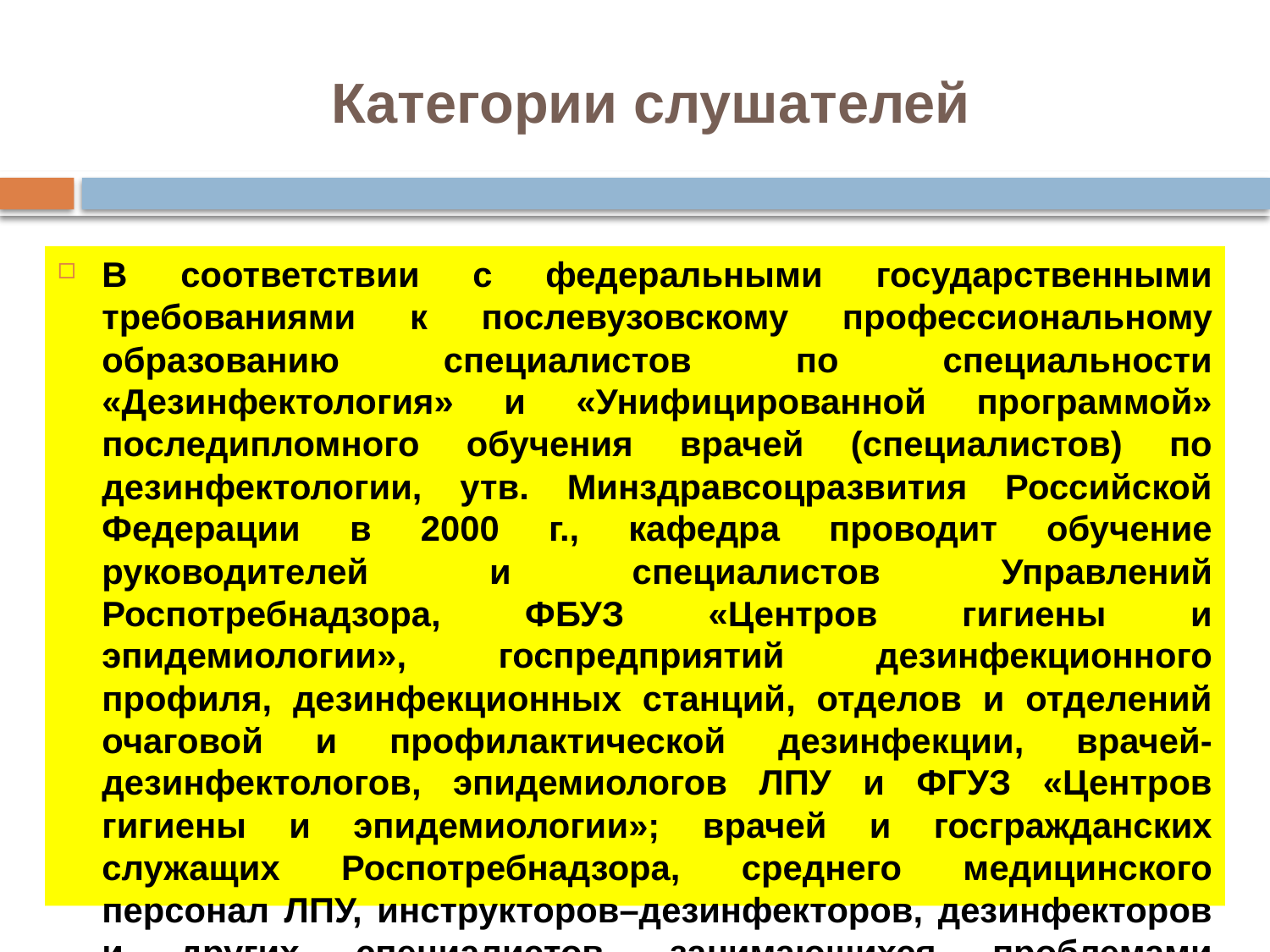

# Категории слушателей
В соответствии с федеральными государственными требованиями к послевузовскому профессиональному образованию специалистов по специальности «Дезинфектология» и «Унифицированной программой» последипломного обучения врачей (специалистов) по дезинфектологии, утв. Минздравсоцразвития Российской Федерации в 2000 г., кафедра проводит обучение руководителей и специалистов Управлений Роспотребнадзора, ФБУЗ «Центров гигиены и эпидемиологии», госпредприятий дезинфекционного профиля, дезинфекционных станций, отделов и отделений очаговой и профилактической дезинфекции, врачей-дезинфектологов, эпидемиологов ЛПУ и ФГУЗ «Центров гигиены и эпидемиологии»; врачей и госгражданских служащих Роспотребнадзора, среднего медицинского персонал ЛПУ, инструкторов–дезинфекторов, дезинфекторов и других специалистов, занимающихся проблемами дезинфектологии.